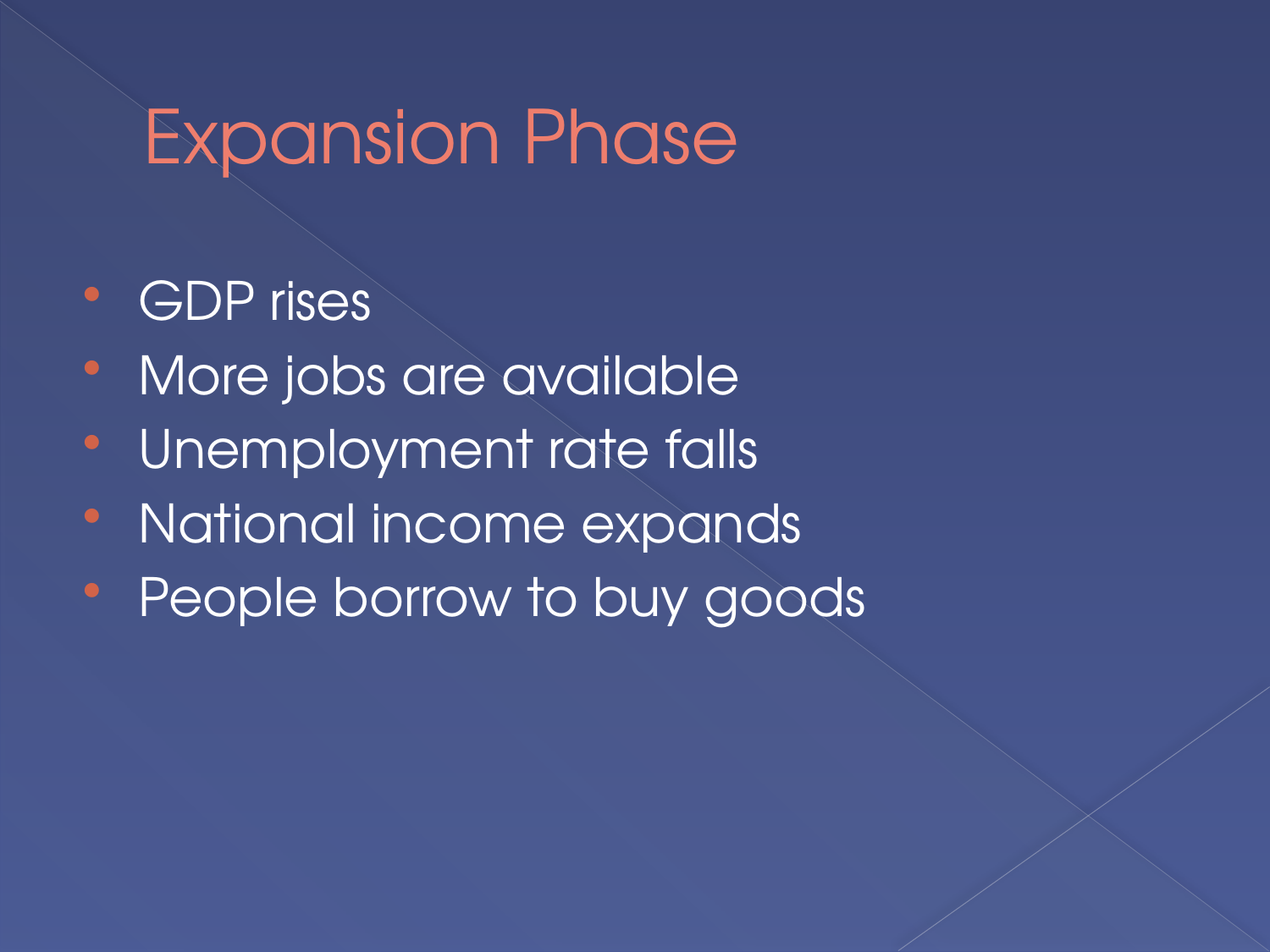

# Expansion Phase
GDP rises
More jobs are available
Unemployment rate falls
National income expands
People borrow to buy goods